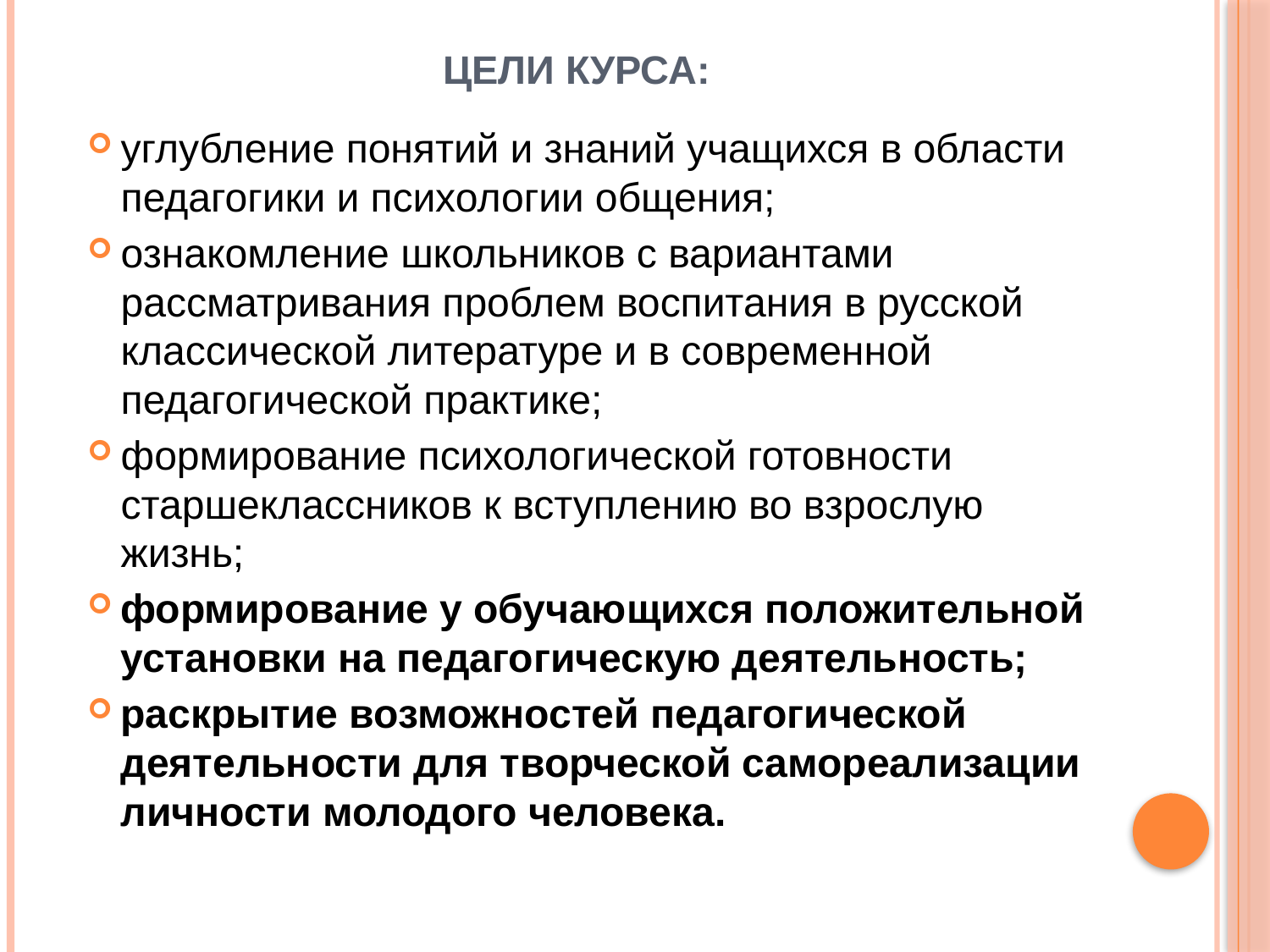

# Цели курса:
углубление понятий и знаний учащихся в области педагогики и психологии общения;
ознакомление школьников с вариантами рассматривания проблем воспитания в русской классической литературе и в современной педагогической практике;
формирование психологической готовности старшеклассников к вступлению во взрослую жизнь;
формирование у обучающихся положительной установки на педагогическую деятельность;
раскрытие возможностей педагогической деятельности для творческой самореализации личности молодого человека.